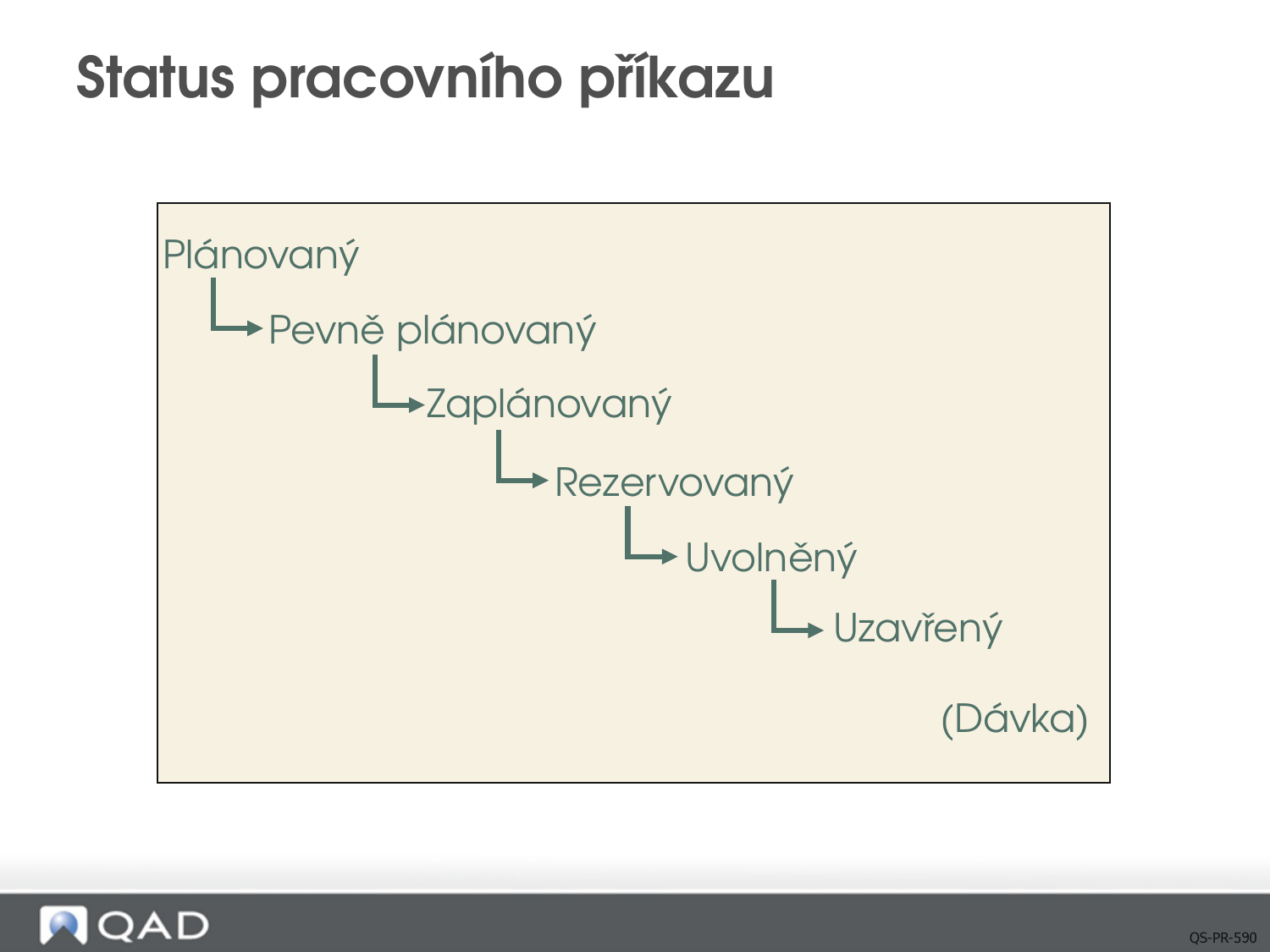

# Status pracovního příkazu

Plánovaný
Pevně plánovaný
Zaplánovaný
Rezervovaný
Uvolněný
Uzavřený
(Dávka)
QS-PR-590